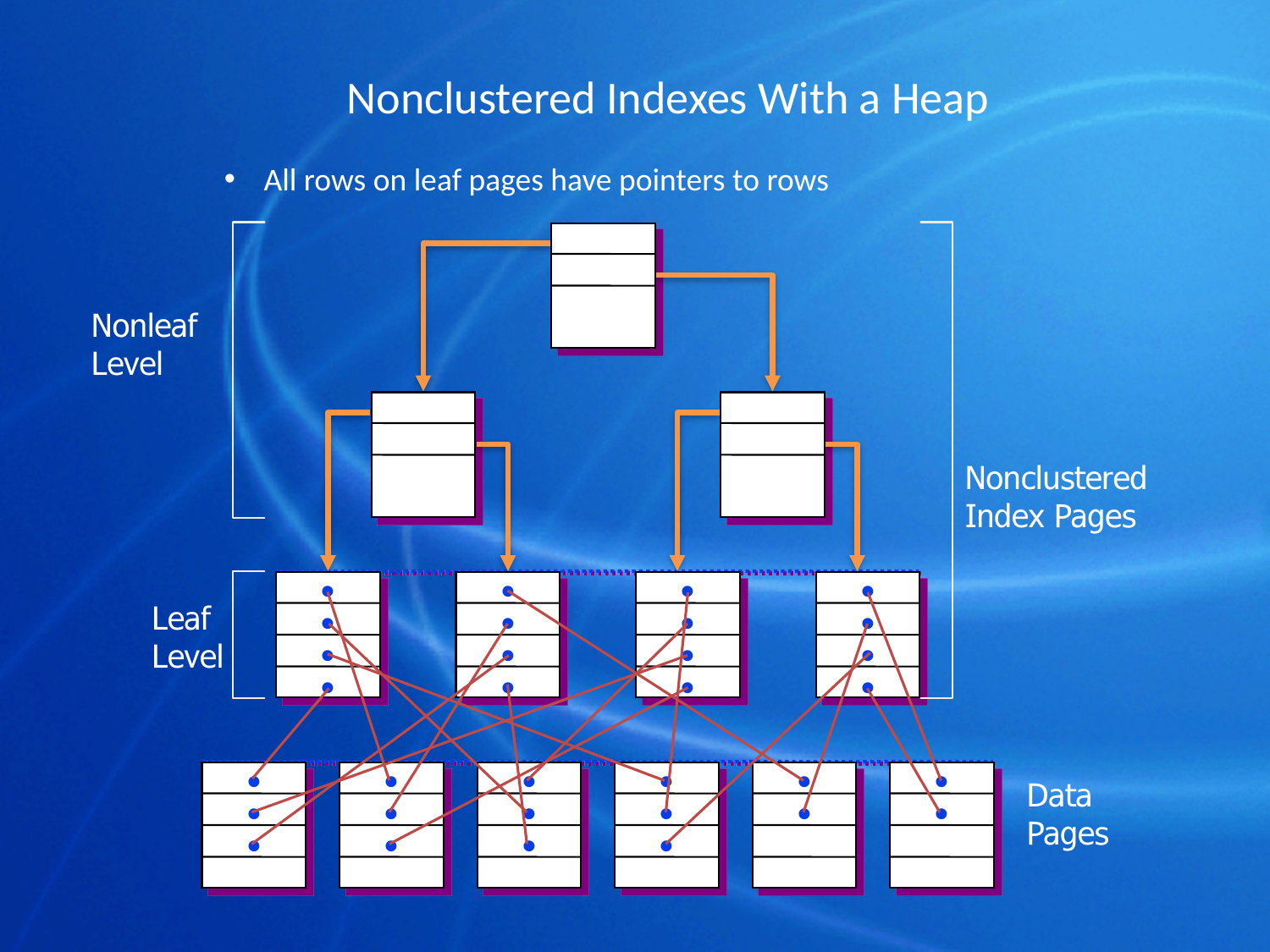

# Nonclustered Indexes With a Heap
All rows on leaf pages have pointers to rows

Nonleaf
Level

Nonclustered
Index Pages

.
.
.
.

.
.
.
.

.
.
.
.

.
.
.
.

Leaf
Level

.
.
.
.

.
.
.
.

.
.
.
.

.
.
.
.

.
.
.
.

.
.
.
.

Data
Pages